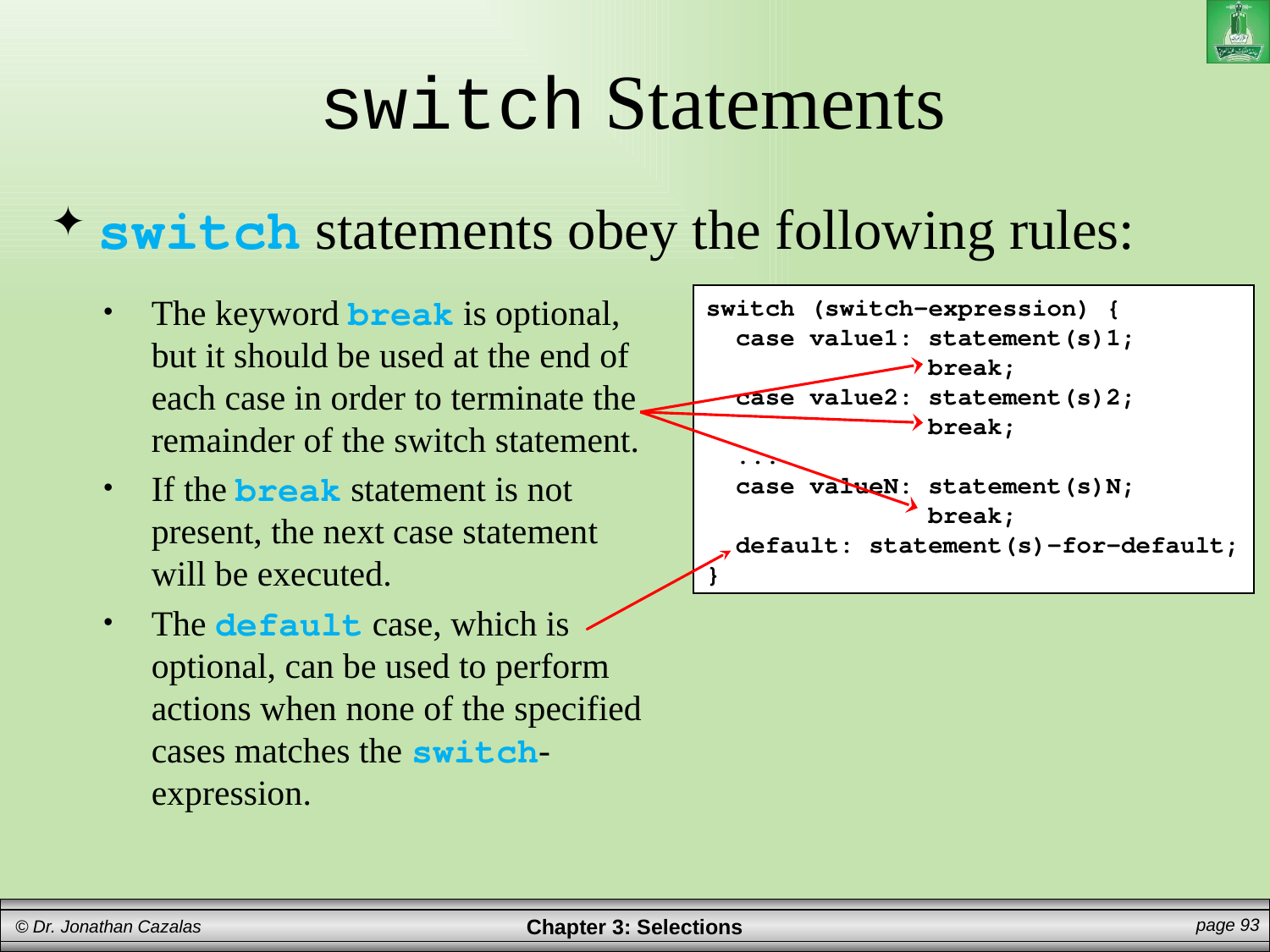

# switch Statements
switch statements obey the following rules:
The keyword break is optional, but it should be used at the end of each case in order to terminate the remainder of the switch statement.
If the break statement is not present, the next case statement will be executed.
The default case, which is optional, can be used to perform actions when none of the specified cases matches the switch-expression.
switch (switch-expression) {
  case value1: statement(s)1;
               break;
  case value2: statement(s)2;
               break;
  ...
  case valueN: statement(s)N;
               break;
  default: statement(s)-for-default;
}